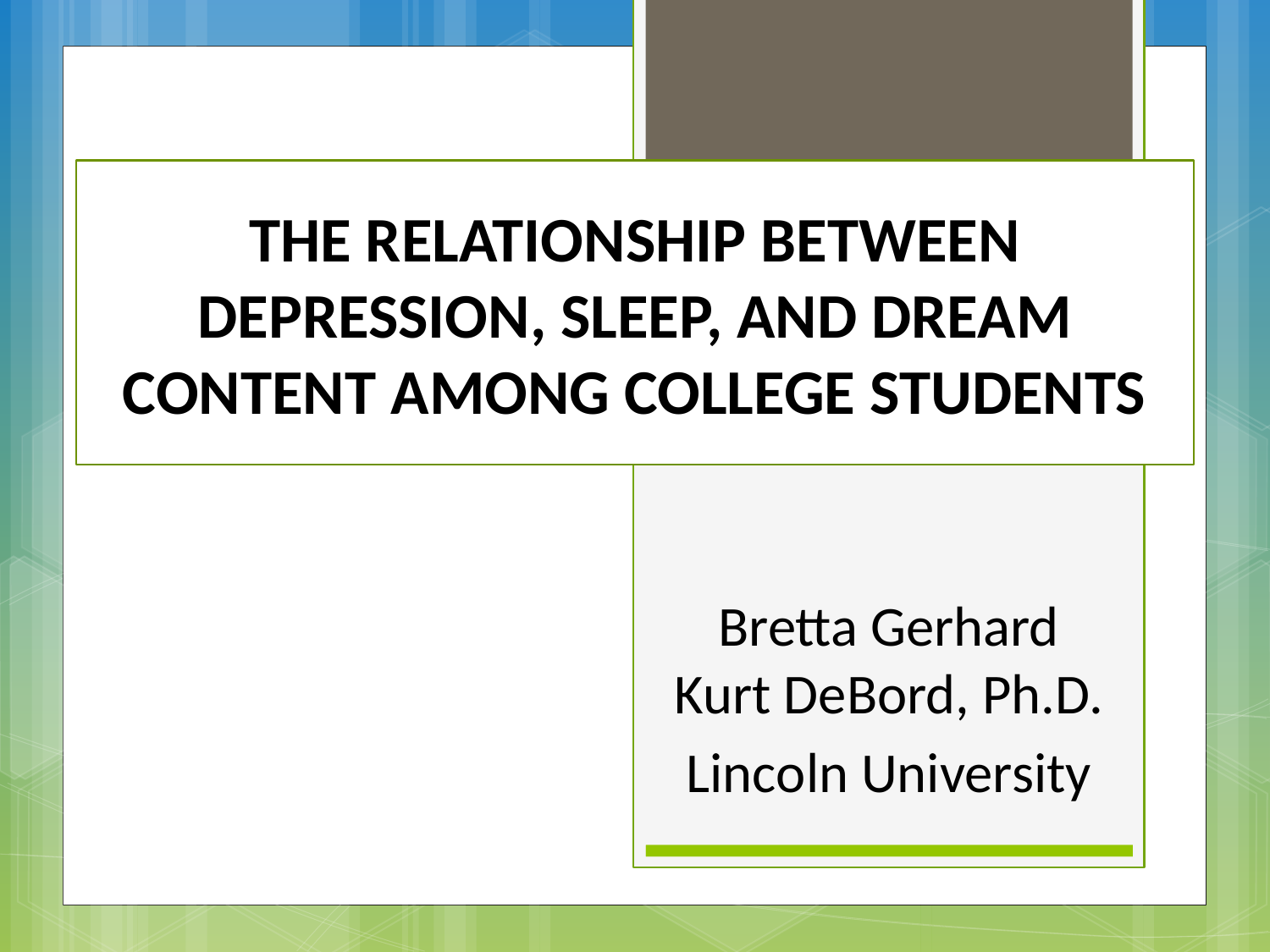

# THE RELATIONSHIP BETWEEN DEPRESSION, SLEEP, AND DREAM CONTENT AMONG COLLEGE STUDENTS
Bretta Gerhard
Kurt DeBord, Ph.D.
Lincoln University